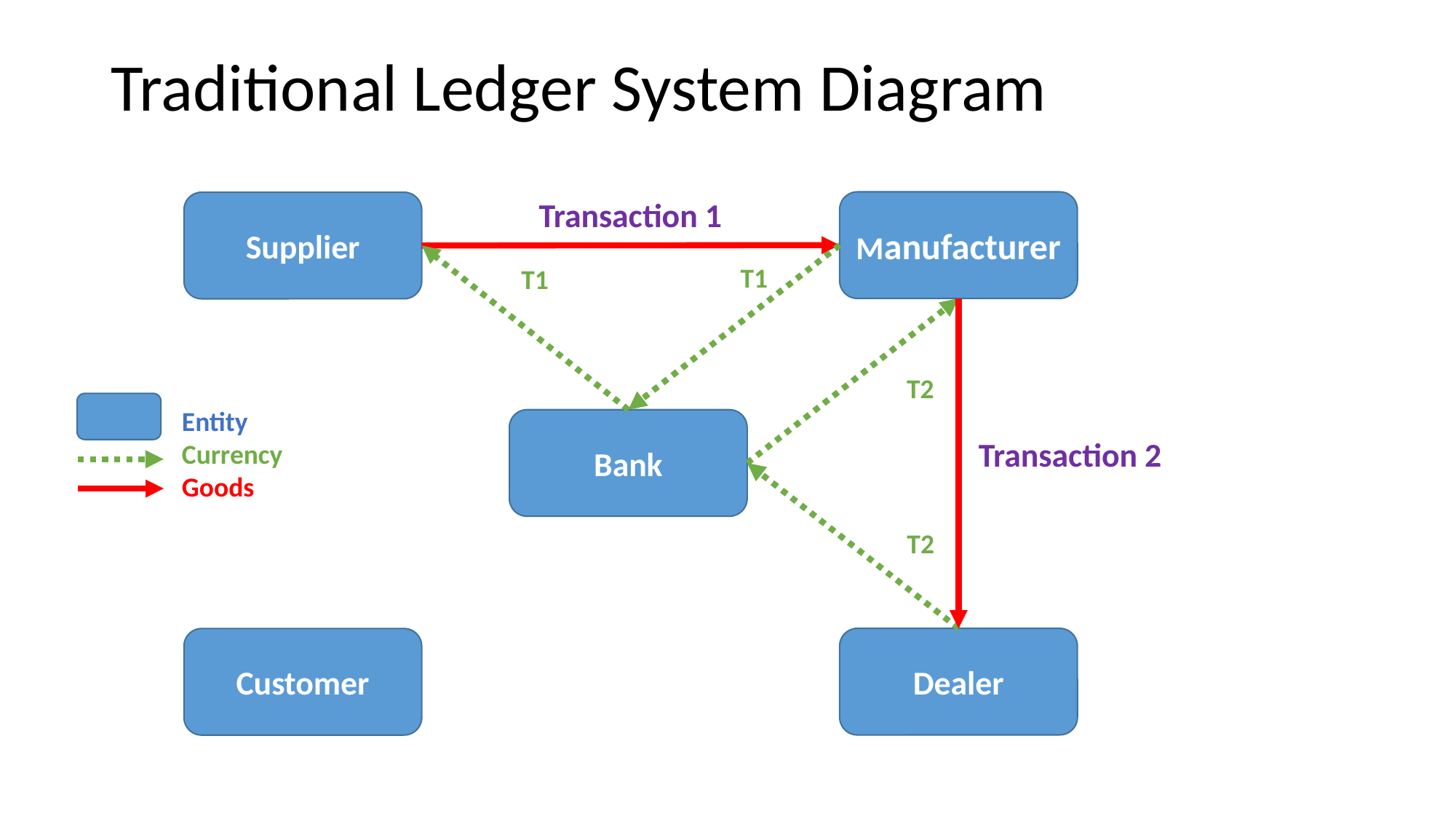

# Traditional Ledger System Diagram
Transaction 1
Manufacturer
Supplier
T1
T1
T2

Entity
Currency
Goods
Bank
Transaction 2
T2
Dealer
Customer